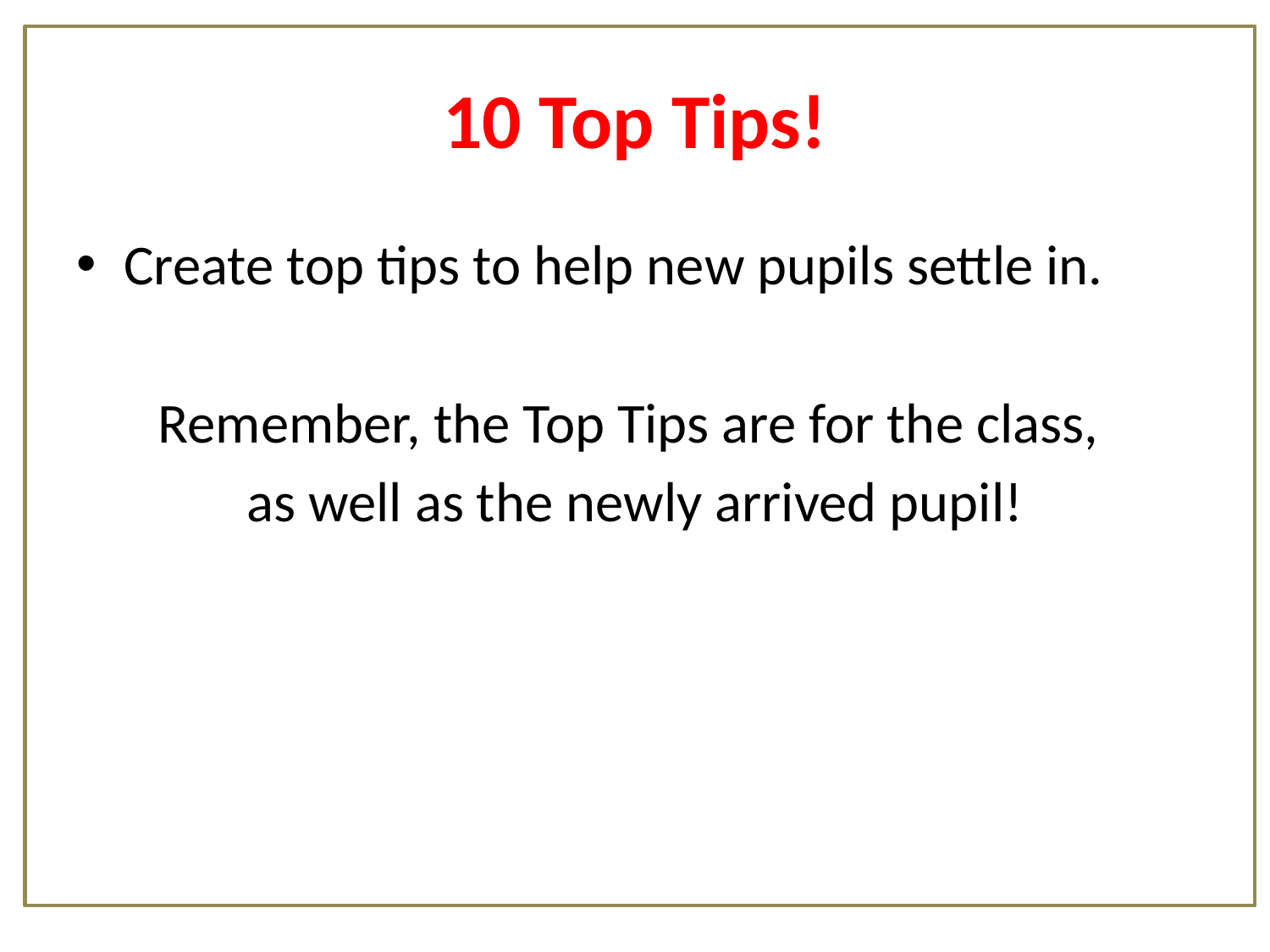

# 10 Top Tips!
Create top tips to help new pupils settle in.

Remember, the Top Tips are for the class,
as well as the newly arrived pupil!